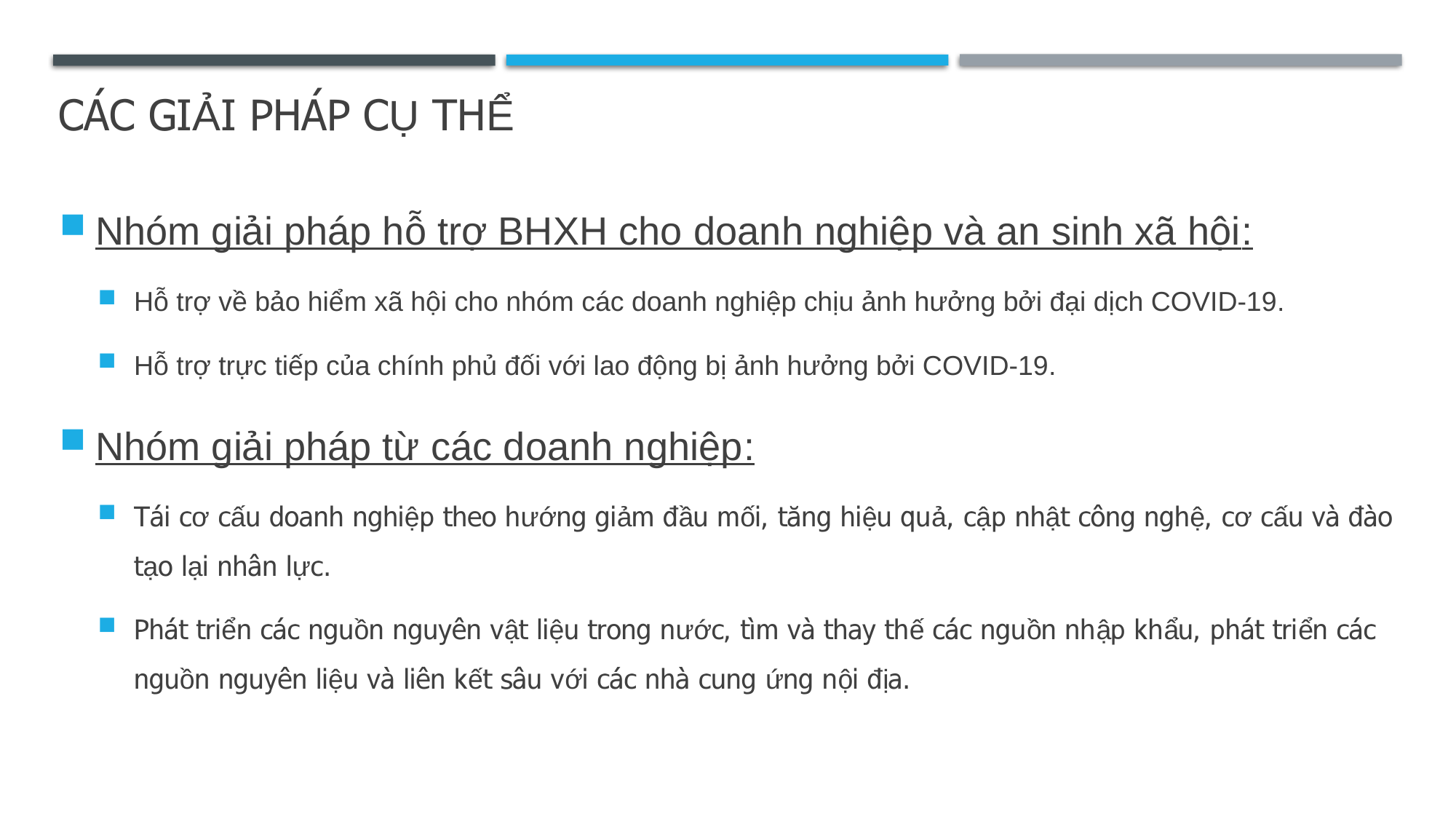

# Các giải pháp cụ thể
Nhóm giải pháp hỗ trợ BHXH cho doanh nghiệp và an sinh xã hội:
Hỗ trợ về bảo hiểm xã hội cho nhóm các doanh nghiệp chịu ảnh hưởng bởi đại dịch COVID-19.
Hỗ trợ trực tiếp của chính phủ đối với lao động bị ảnh hưởng bởi COVID-19.
Nhóm giải pháp từ các doanh nghiệp:
Tái cơ cấu doanh nghiệp theo hướng giảm đầu mối, tăng hiệu quả, cập nhật công nghệ, cơ cấu và đào tạo lại nhân lực.
Phát triển các nguồn nguyên vật liệu trong nước, tìm và thay thế các nguồn nhập khẩu, phát triển các nguồn nguyên liệu và liên kết sâu với các nhà cung ứng nội địa.